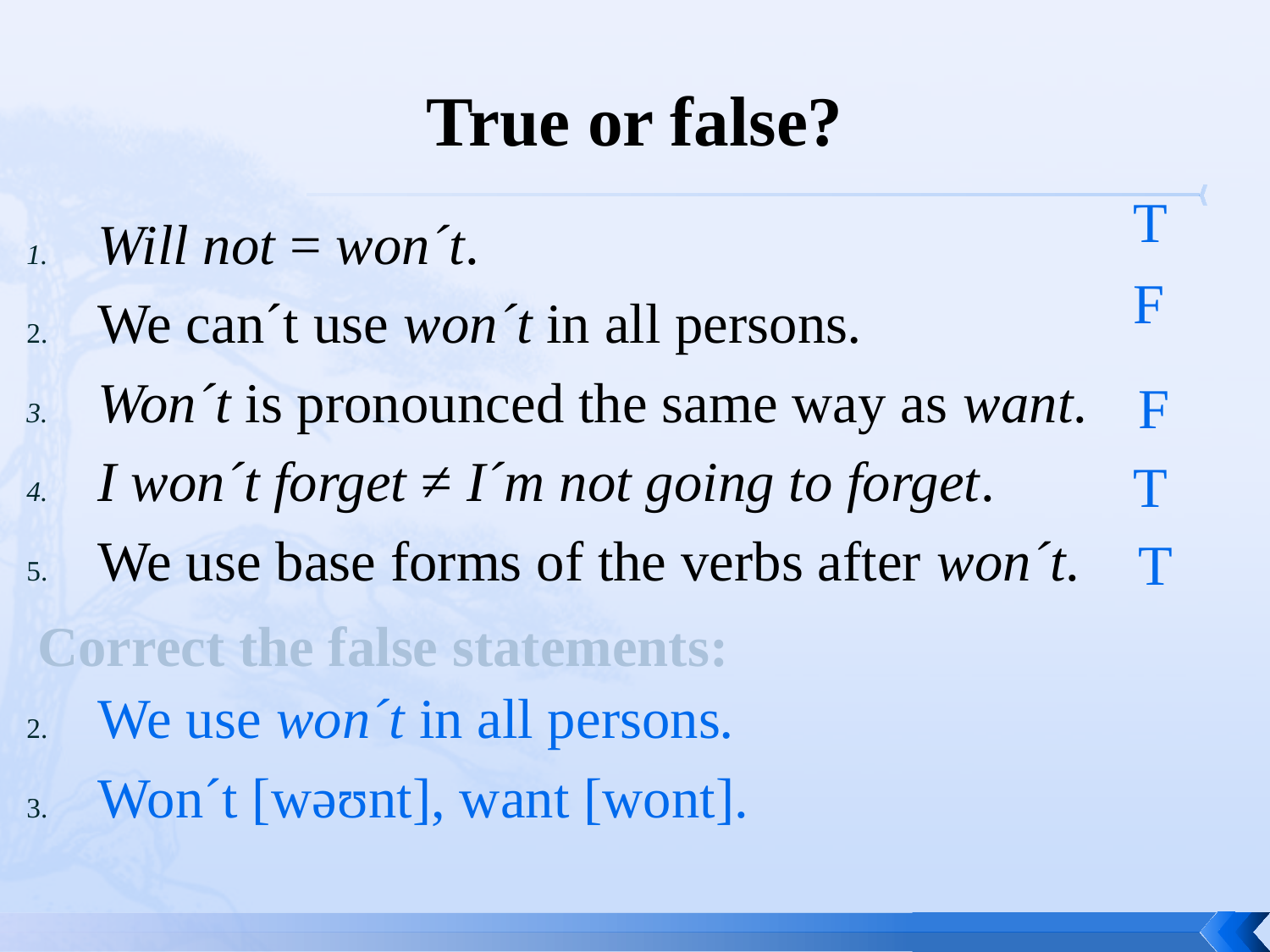

# True or false?
T
Will not = won´t.
We can´t use won´t in all persons.
Won´t is pronounced the same way as want.
I won´t forget ≠ I´m not going to forget.
We use base forms of the verbs after won´t.

We use won´t in all persons.
Won´t [wəʊnt], want [wont].

F
F
T
T
Correct the false statements: